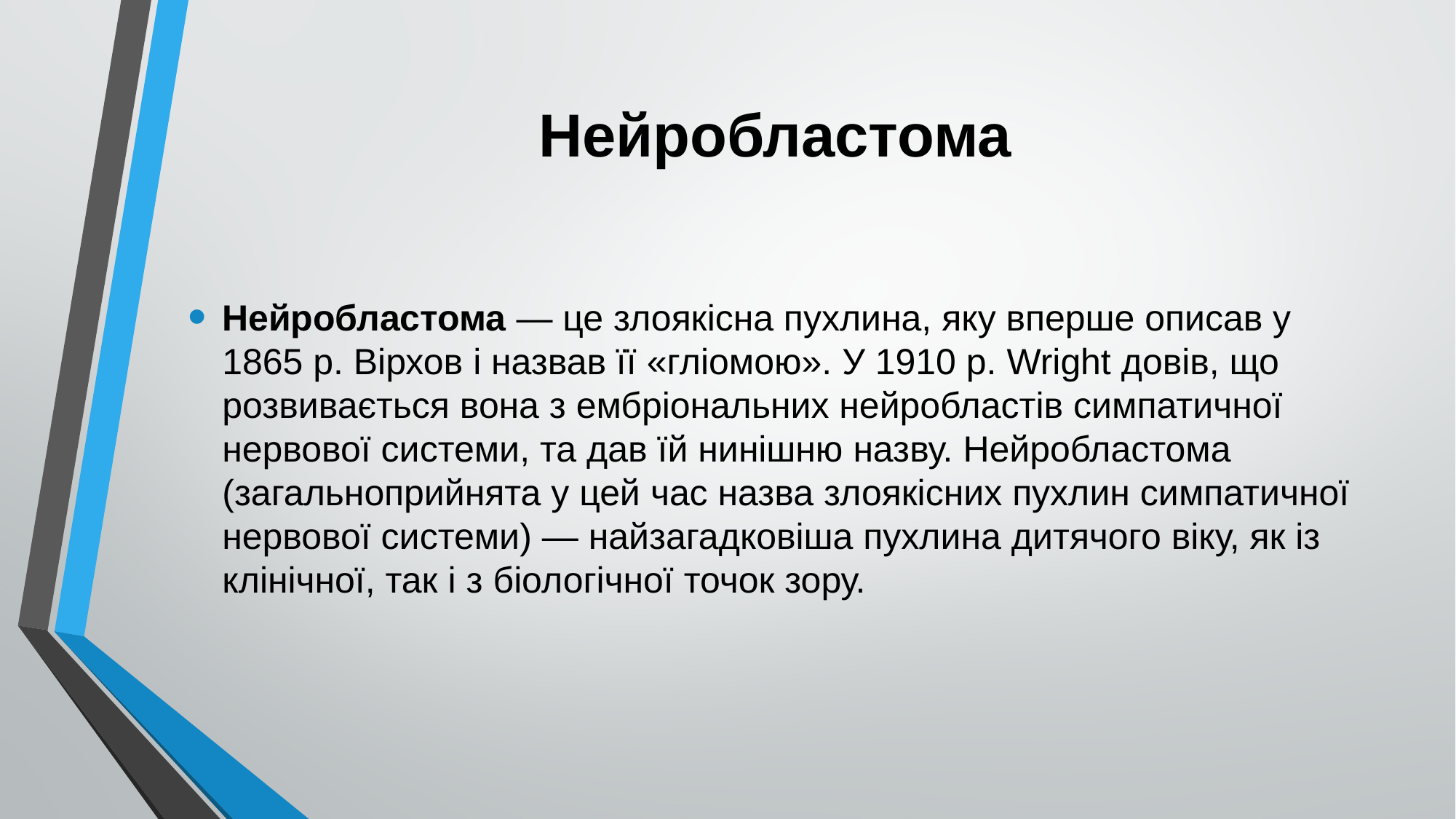

# Нейробластома
Нейробластома — це злоякісна пухлина, яку вперше описав у 1865 р. Вірхов і назвав її «гліомою». У 1910 р. Wright довів, що розвивається вона з ембріональних нейробластів симпатичної нервової системи, та дав їй нинішню назву. Нейробластома (загальноприйнята у цей час назва злоякісних пухлин симпатичної нервової системи) — найзагадковіша пухлина дитячого віку, як із клінічної, так і з біологічної точок зору.